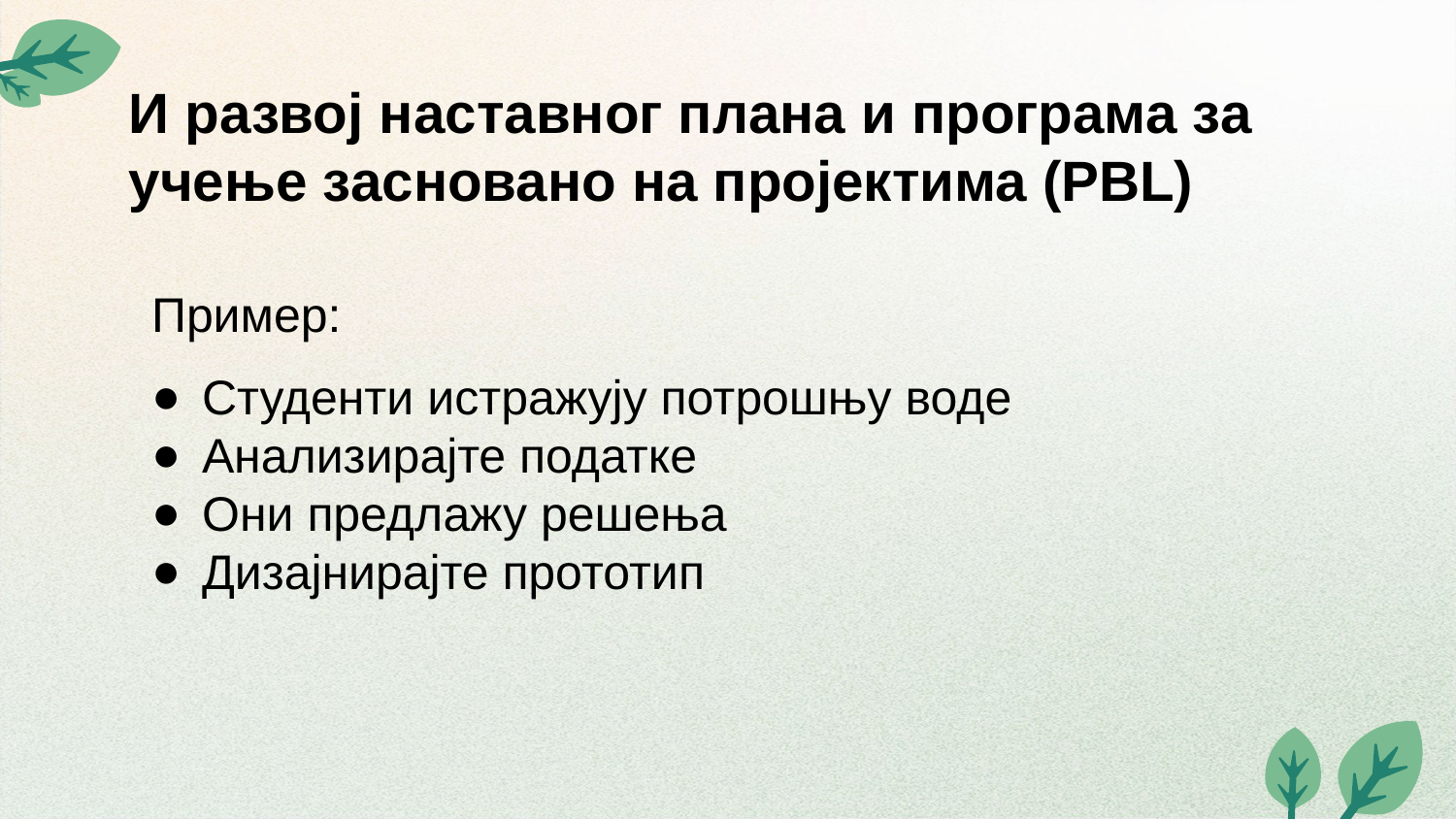

И развој наставног плана и програма за учење засновано на пројектима (PBL)
Пример:

Студенти истражују потрошњу воде
Анализирајте податке
Они предлажу решења
Дизајнирајте прототип